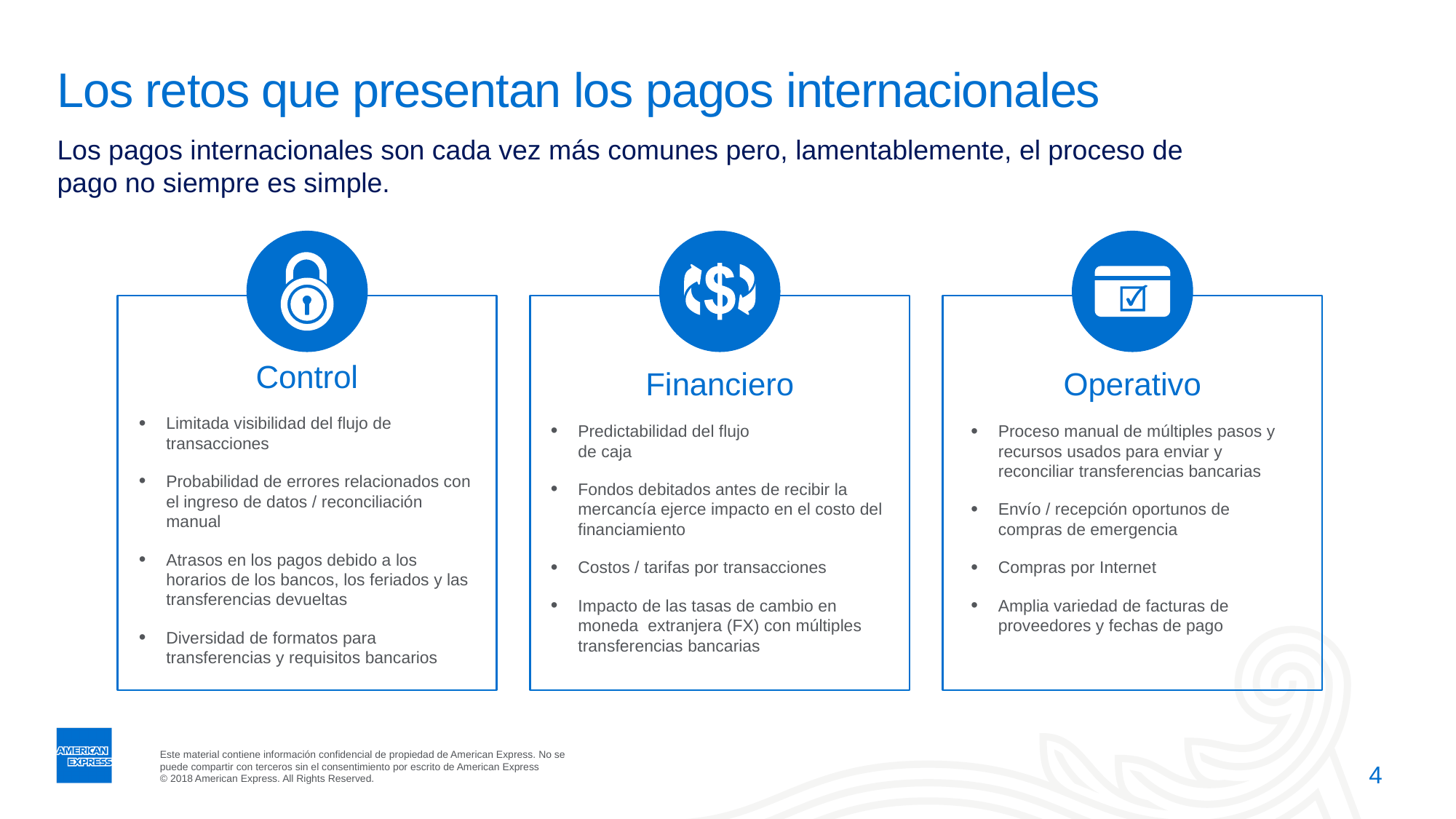

# Los retos que presentan los pagos internacionales
Los pagos internacionales son cada vez más comunes pero, lamentablemente, el proceso de pago no siempre es simple.

Control
Limitada visibilidad del flujo de transacciones
Probabilidad de errores relacionados con el ingreso de datos / reconciliación manual
Atrasos en los pagos debido a los horarios de los bancos, los feriados y las transferencias devueltas
Diversidad de formatos para transferencias y requisitos bancarios
Financiero
Predictabilidad del flujo
de caja
Fondos debitados antes de recibir la mercancía ejerce impacto en el costo del financiamiento
Costos / tarifas por transacciones
Impacto de las tasas de cambio en moneda  extranjera (FX) con múltiples transferencias bancarias
Operativo
Proceso manual de múltiples pasos y recursos usados para enviar y reconciliar transferencias bancarias
Envío / recepción oportunos de compras de emergencia
Compras por Internet
Amplia variedad de facturas de proveedores y fechas de pago
4